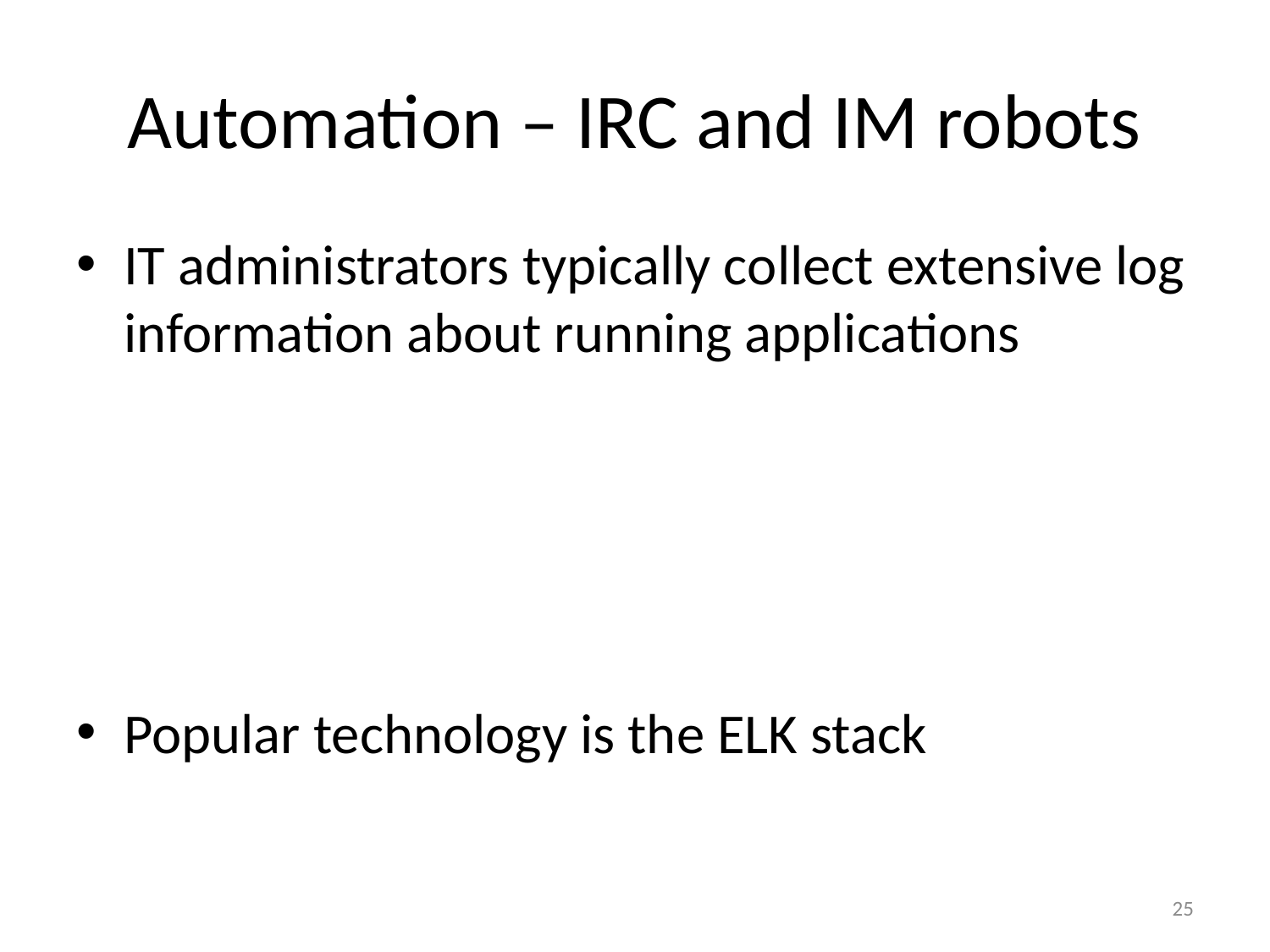

# Automation – IRC and IM robots
IT administrators typically collect extensive log information about running applications

Popular technology is the ELK stack

25